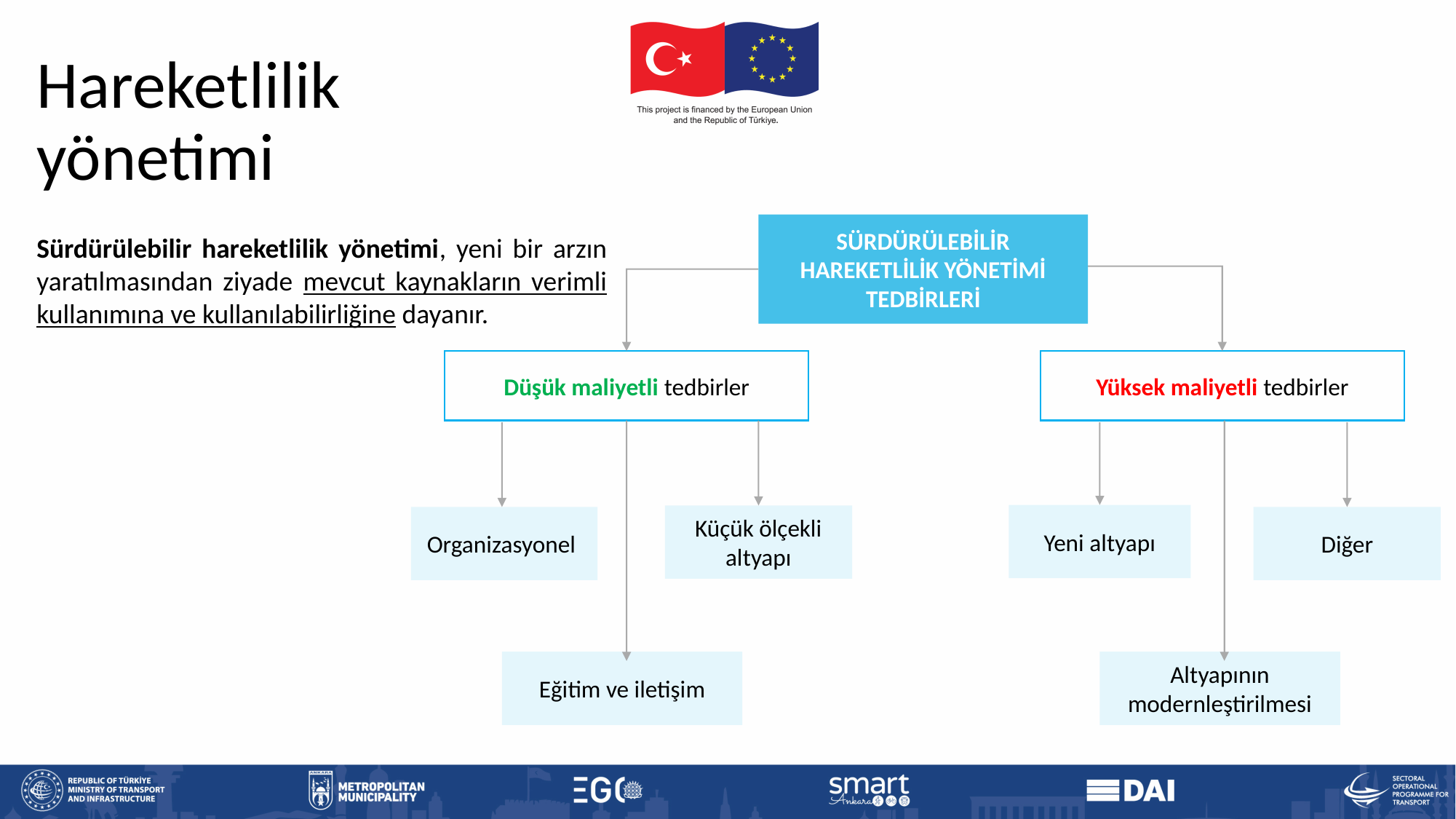

# Hareketlilik yönetimi

SÜRDÜRÜLEBİLİR HAREKETLİLİK YÖNETİMİ TEDBİRLERİ
Düşük maliyetli tedbirler
Yüksek maliyetli tedbirler
Yeni altyapı
Küçük ölçekli altyapı
Organizasyonel
Diğer
Eğitim ve iletişim
Altyapının modernleştirilmesi
Sürdürülebilir hareketlilik yönetimi, yeni bir arzın yaratılmasından ziyade mevcut kaynakların verimli kullanımına ve kullanılabilirliğine dayanır.